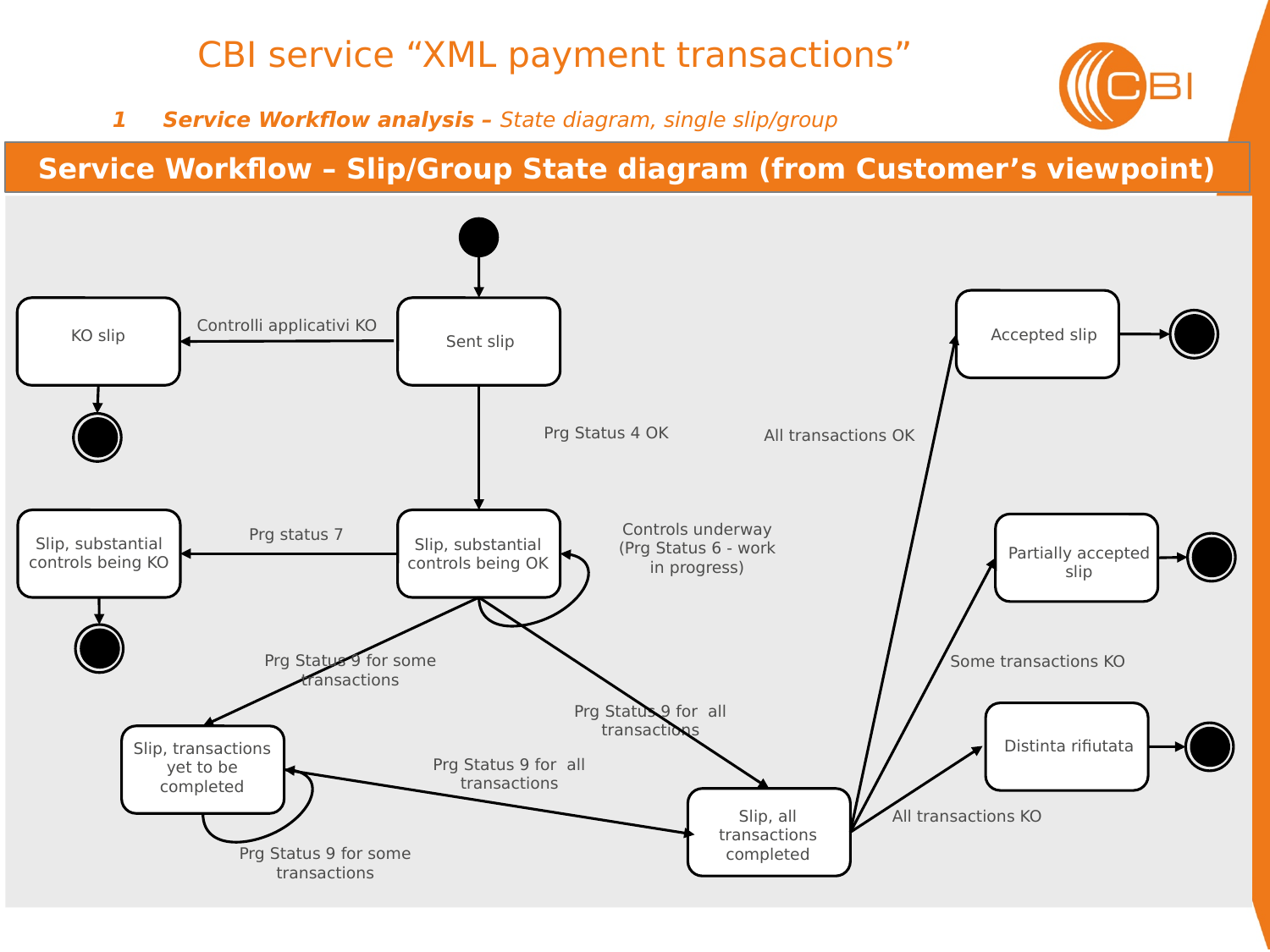

CBI service “XML payment transactions”
1	 Service Workflow analysis – State diagram, single slip/group
Service Workflow – Slip/Group State diagram (from Customer’s viewpoint)

Controlli applicativi KO
Accepted slip
KO slip
Sent slip

Prg Status 4 OK
All transactions OK

Controls underway (Prg Status 6 - work in progress)
Prg status 7

Slip, substantial controls being KO
Slip, substantial controls being OK
Partially accepted slip

Prg Status 9 for some transactions
Some transactions KO
Prg Status 9 for  all transactions

Distinta rifiutata
Slip, transactions yet to be completed
Prg Status 9 for  all transactions

Slip, all transactions completed
All transactions KO
Prg Status 9 for some transactions